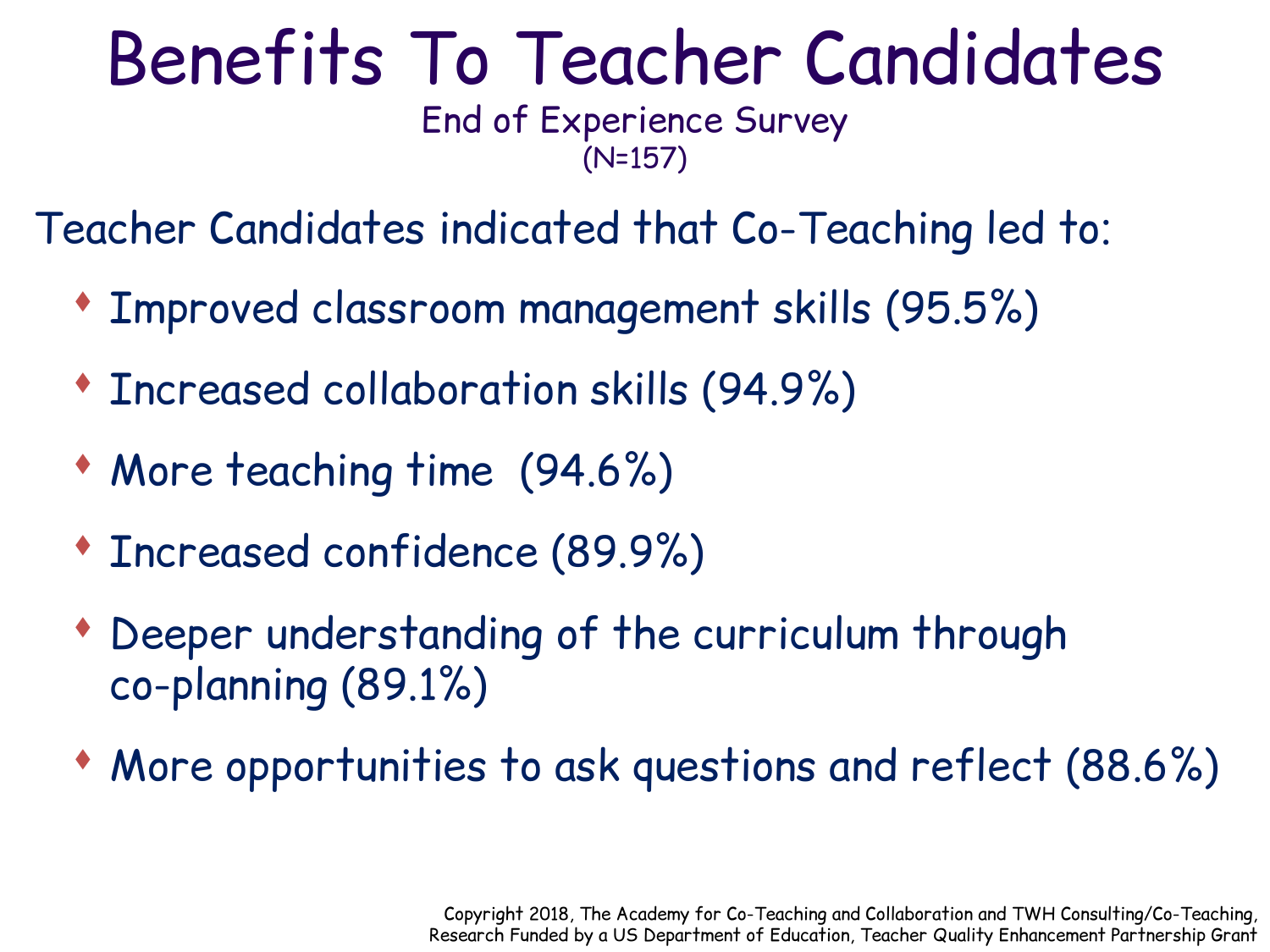

# Benefits To Teacher Candidates End of Experience Survey (N=157)

Teacher Candidates indicated that Co-Teaching led to:

Improved classroom management skills (95.5%)

Increased collaboration skills (94.9%)

More teaching time  (94.6%)

Increased confidence (89.9%)

Deeper understanding of the curriculum through           co-planning (89.1%)

More opportunities to ask questions and reflect (88.6%)
Copyright 2018, The Academy for Co-Teaching and Collaboration and TWH Consulting/Co-Teaching,
Research Funded by a US Department of Education, Teacher Quality Enhancement Partnership Grant